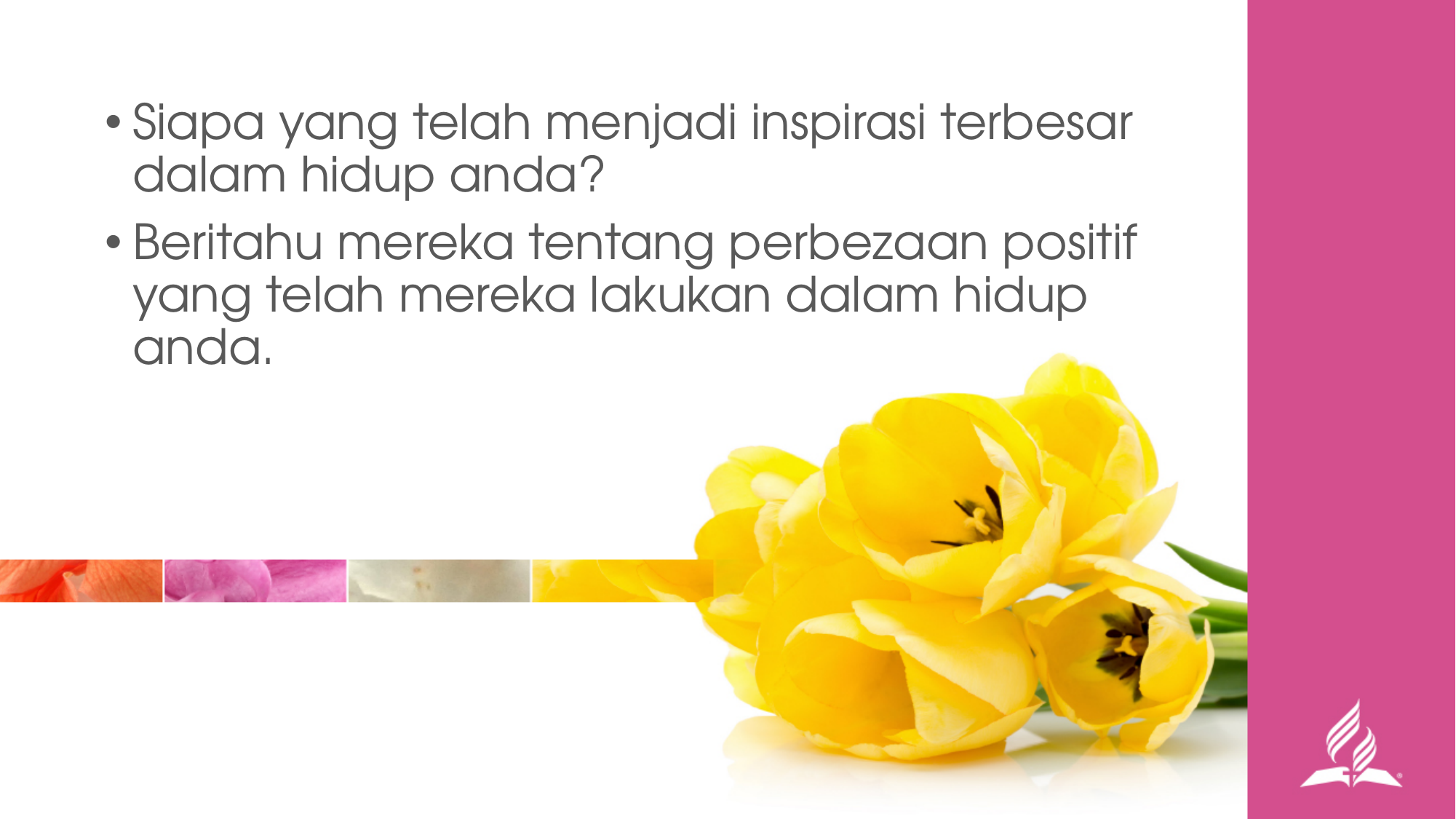

Siapa yang telah menjadi inspirasi terbesar dalam hidup anda?
Beritahu mereka tentang perbezaan positif yang telah mereka lakukan dalam hidup anda.